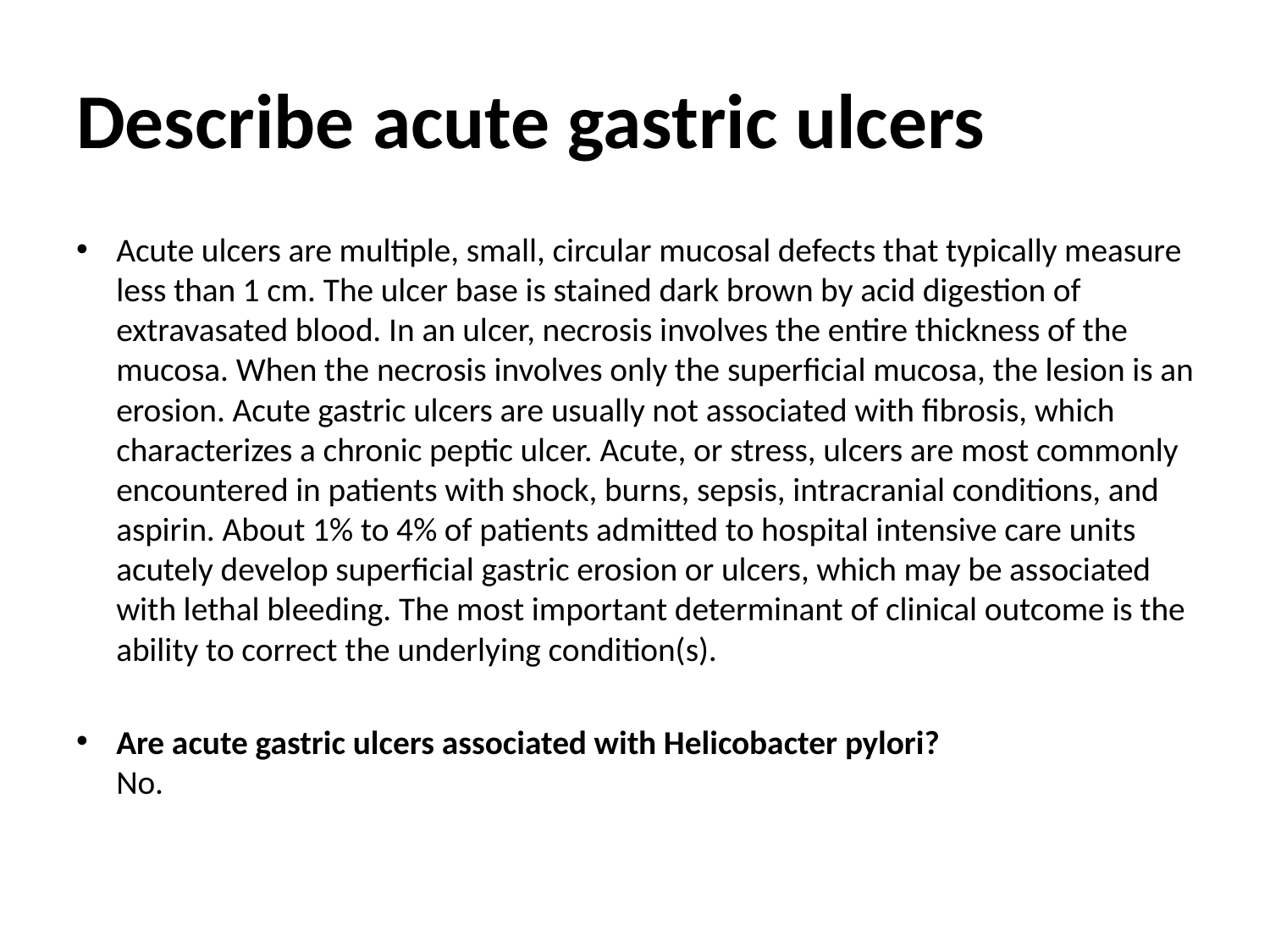

# Describe acute gastric ulcers
Acute ulcers are multiple, small, circular mucosal defects that typically measure less than 1 cm. The ulcer base is stained dark brown by acid digestion of extravasated blood. In an ulcer, necrosis involves the entire thickness of the mucosa. When the necrosis involves only the superficial mucosa, the lesion is an erosion. Acute gastric ulcers are usually not associated with fibrosis, which characterizes a chronic peptic ulcer. Acute, or stress, ulcers are most commonly encountered in patients with shock, burns, sepsis, intracranial conditions, and aspirin. About 1% to 4% of patients admitted to hospital intensive care units acutely develop superficial gastric erosion or ulcers, which may be associated with lethal bleeding. The most important determinant of clinical outcome is the ability to correct the underlying condition(s).

Are acute gastric ulcers associated with Helicobacter pylori? 
No.